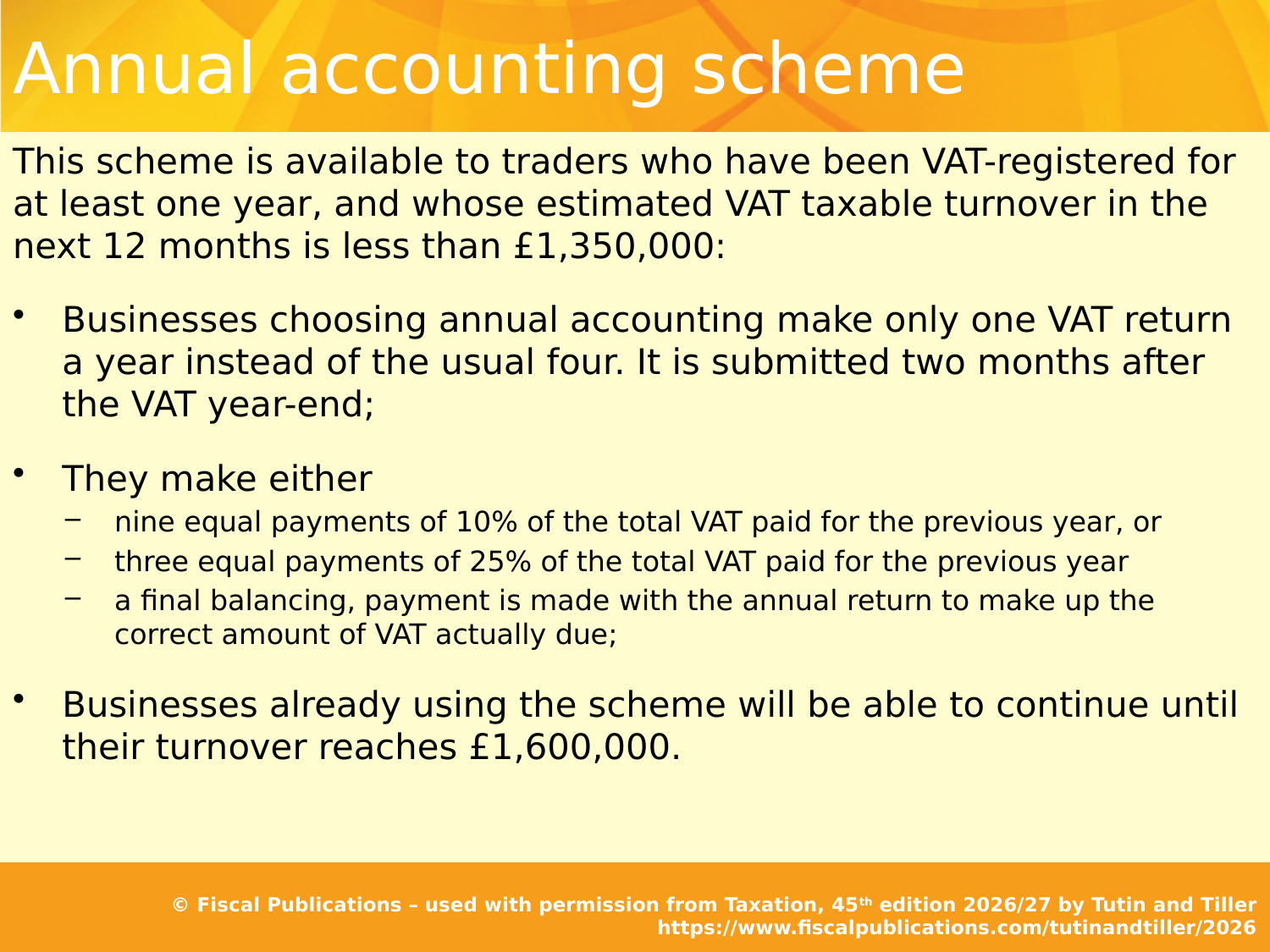

# Annual accounting scheme
This scheme is available to traders who have been VAT-registered for at least one year, and whose estimated VAT taxable turnover in the next 12 months is less than £1,350,000:

Businesses choosing annual accounting make only one VAT return a year instead of the usual four. It is submitted two months after the VAT year-end;

They make either
nine equal payments of 10% of the total VAT paid for the previous year, or
three equal payments of 25% of the total VAT paid for the previous year
a final balancing, payment is made with the annual return to make up the correct amount of VAT actually due;

Businesses already using the scheme will be able to continue until their turnover reaches £1,600,000.